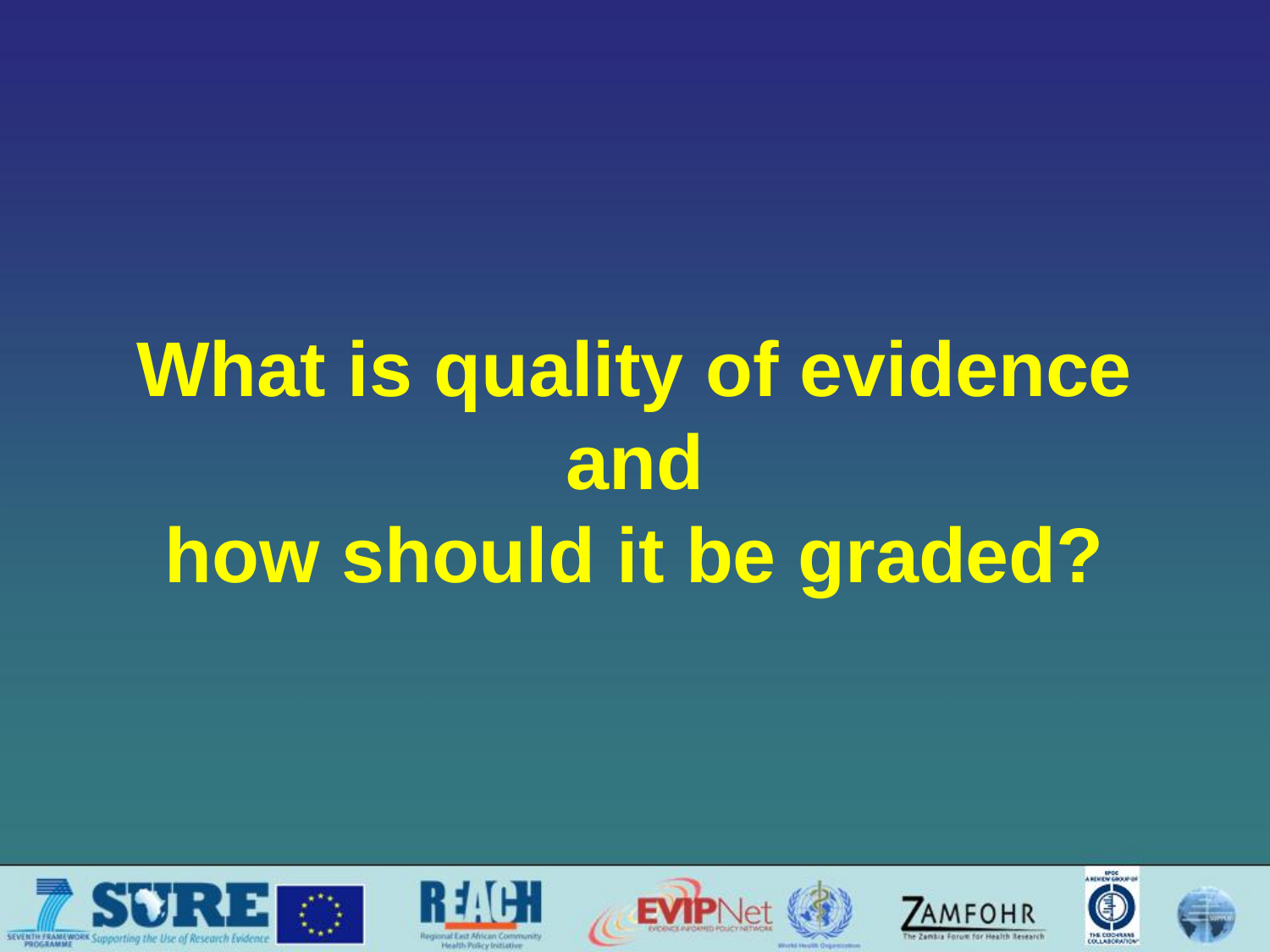

# What is quality of evidence and how should it be graded?